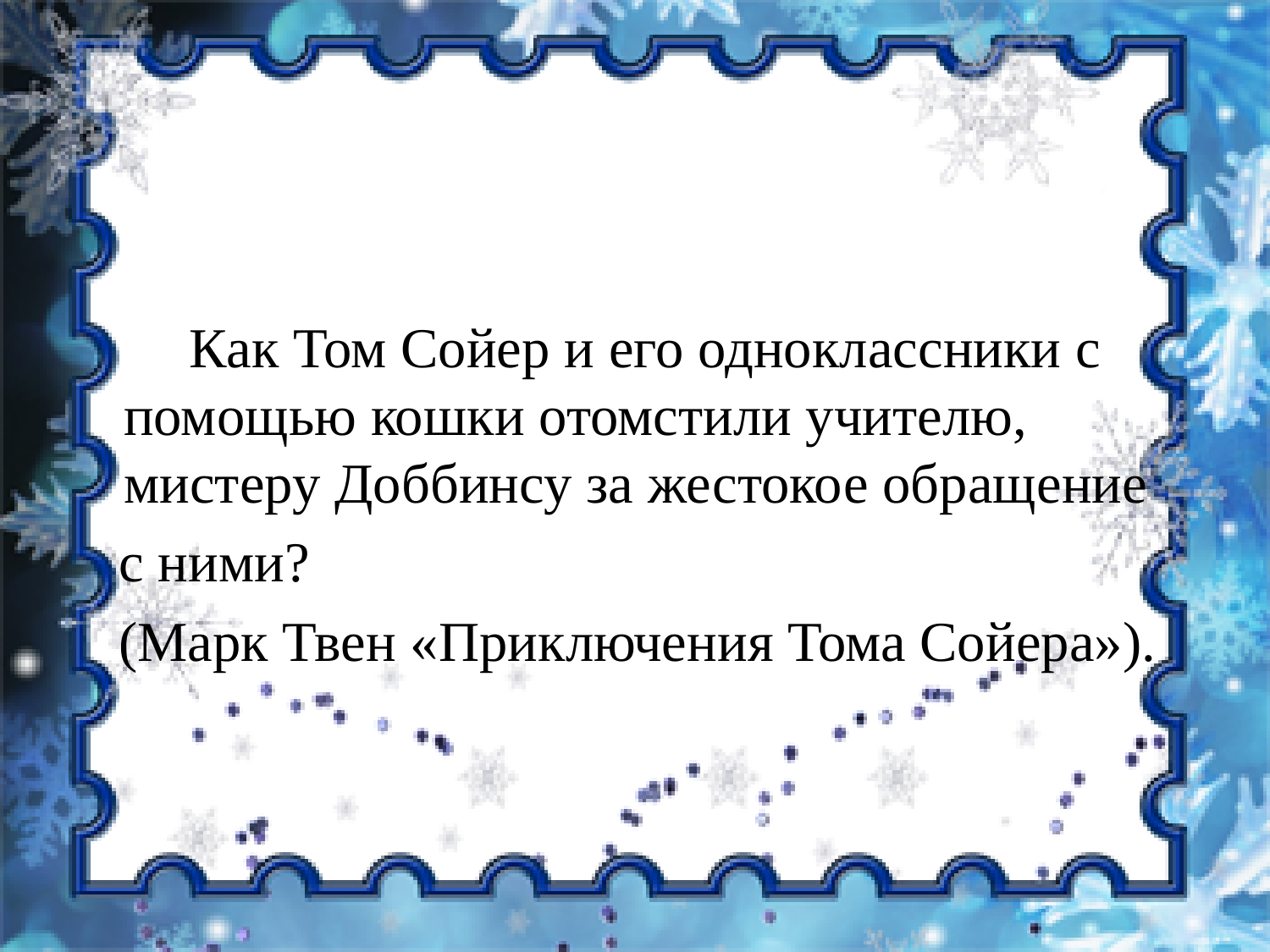

Как Том Сойер и его одноклассники с помощью кошки отомстили учителю, мистеру Доббинсу за жестокое обращение
   с ними?
   (Марк Твен «Приключения Тома Сойера»).